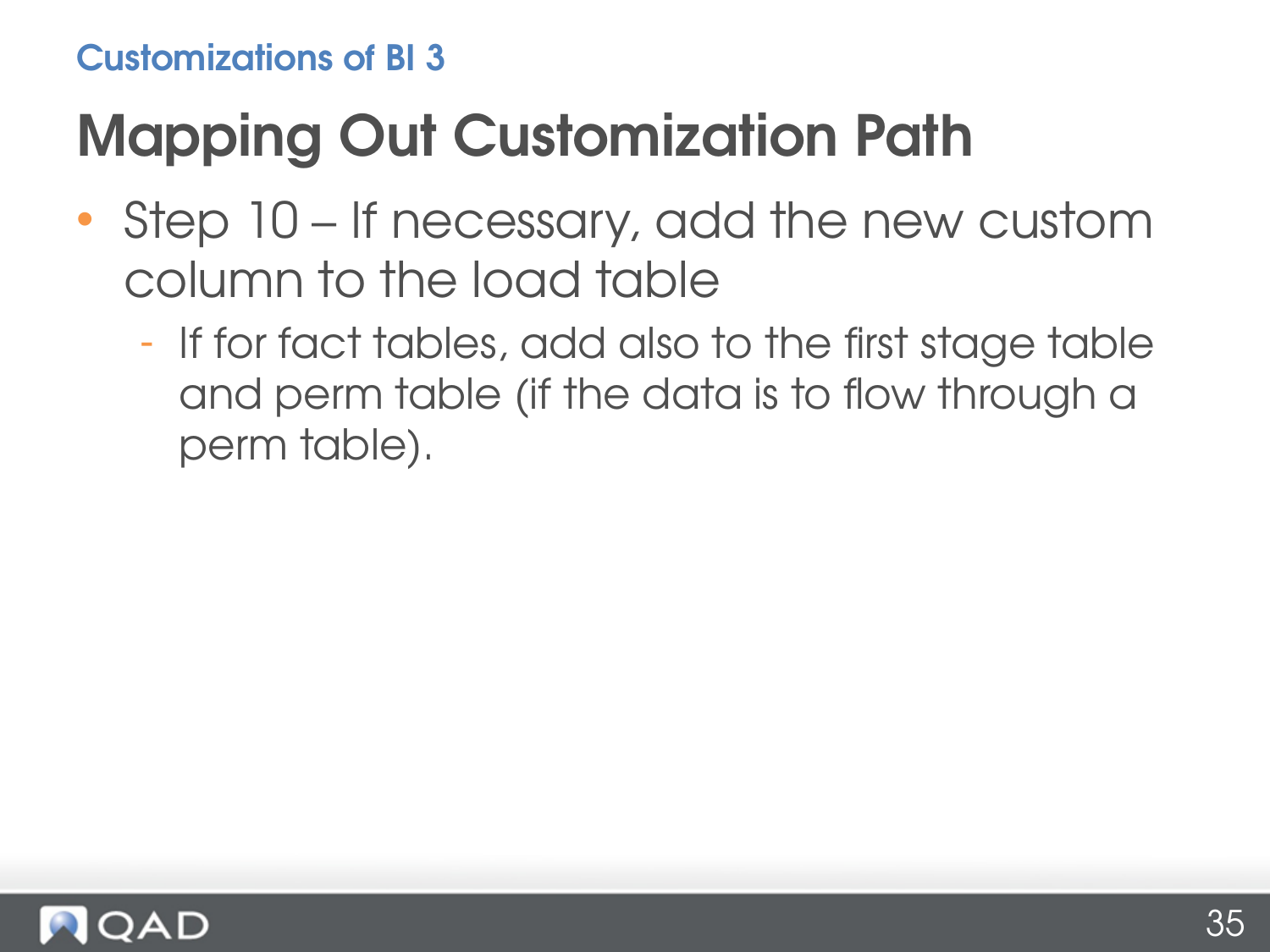

Customizations of BI 3
# Mapping Out Customization Path
Step 10 – If necessary, add the new custom column to the load table
If for fact tables, add also to the first stage table and perm table (if the data is to flow through a perm table).

35